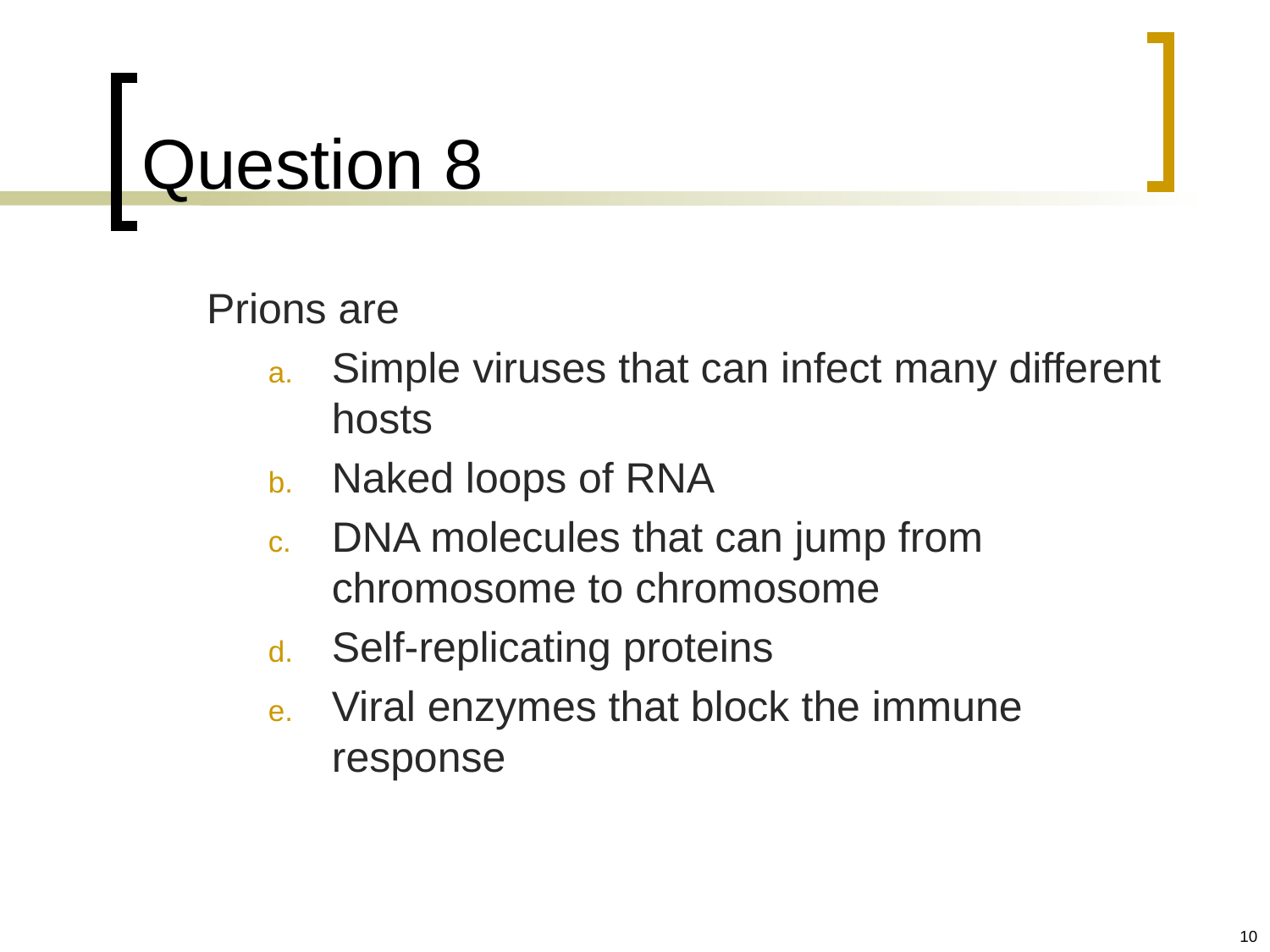

# Question 8
	Prions are
Simple viruses that can infect many different hosts
Naked loops of RNA
DNA molecules that can jump from chromosome to chromosome
Self-replicating proteins
Viral enzymes that block the immune response